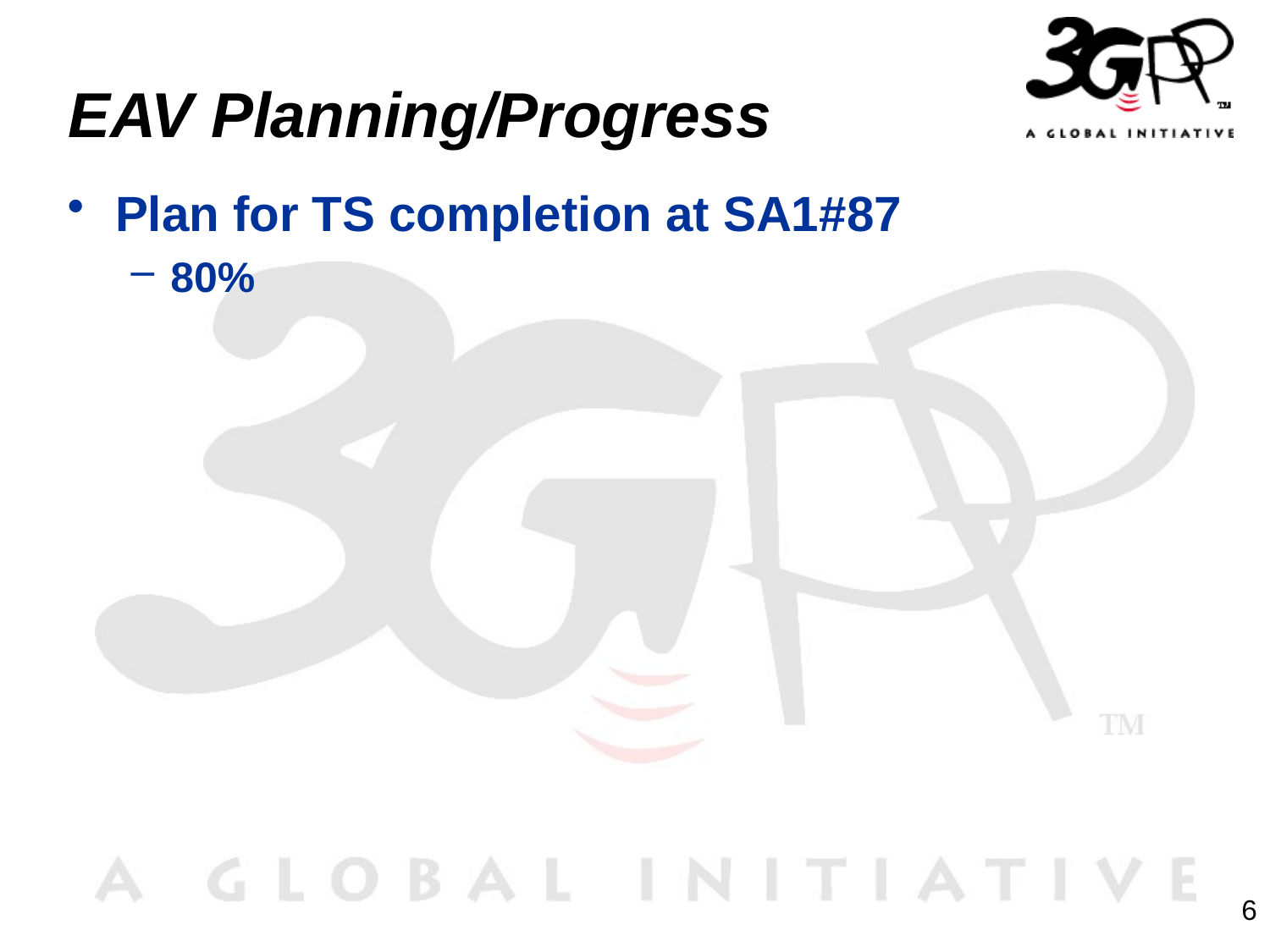

# EAV Planning/Progress
Plan for TS completion at SA1#87
80%

6